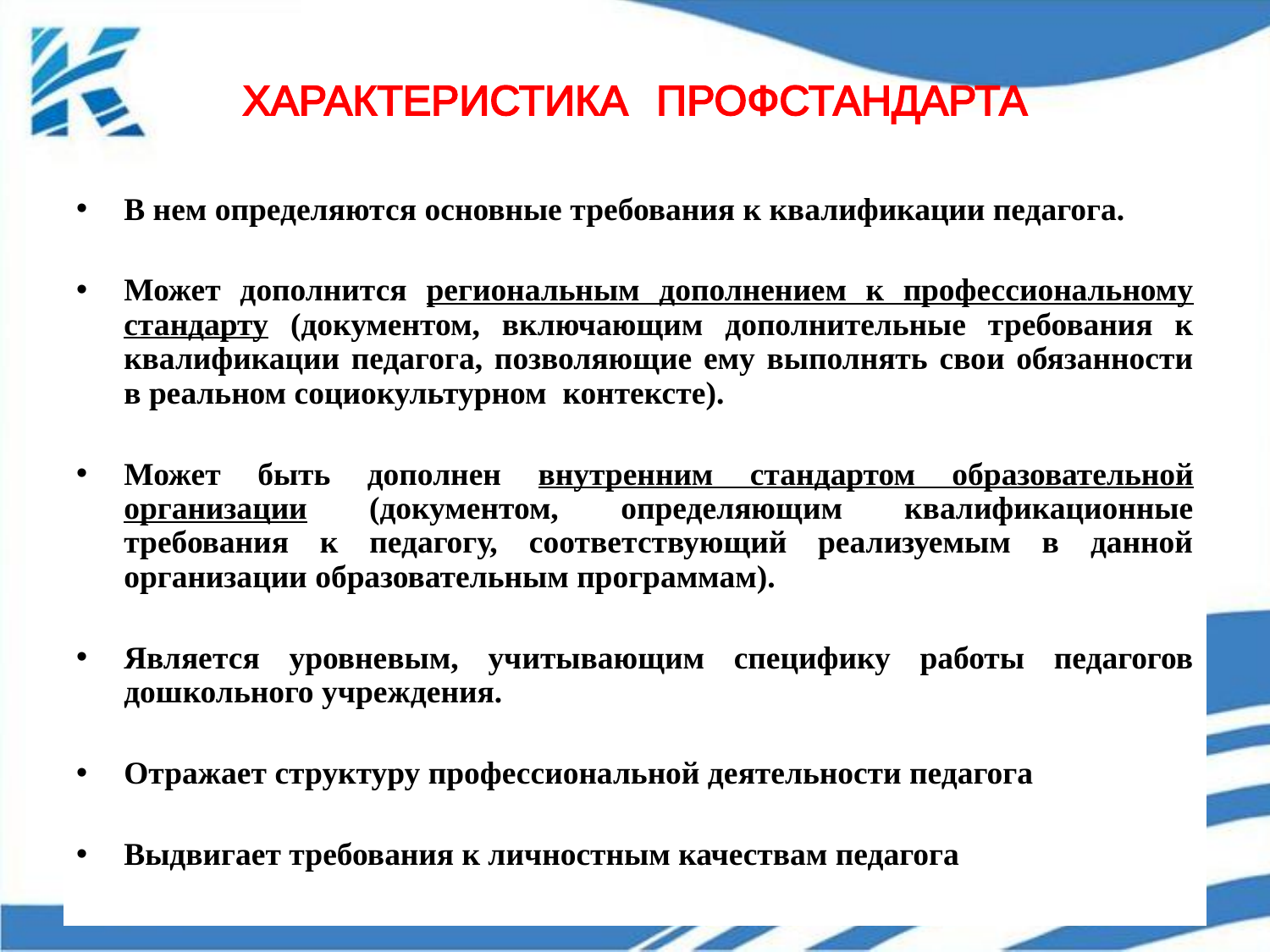

# ХАРАКТЕРИСТИКА  ПРОФСТАНДАРТА
В нем определяются основные требования к квалификации педагога.

Может дополнится региональным дополнением к профессиональному стандарту (документом, включающим дополнительные требования к квалификации педагога, позволяющие ему выполнять свои обязанности в реальном социокультурном  контексте).

Может быть дополнен внутренним стандартом образовательной организации (документом, определяющим квалификационные требования к педагогу, соответствующий реализуемым в данной организации образовательным программам).

Является уровневым, учитывающим специфику работы педагогов дошкольного учреждения.

Отражает структуру профессиональной деятельности педагога

Выдвигает требования к личностным качествам педагога